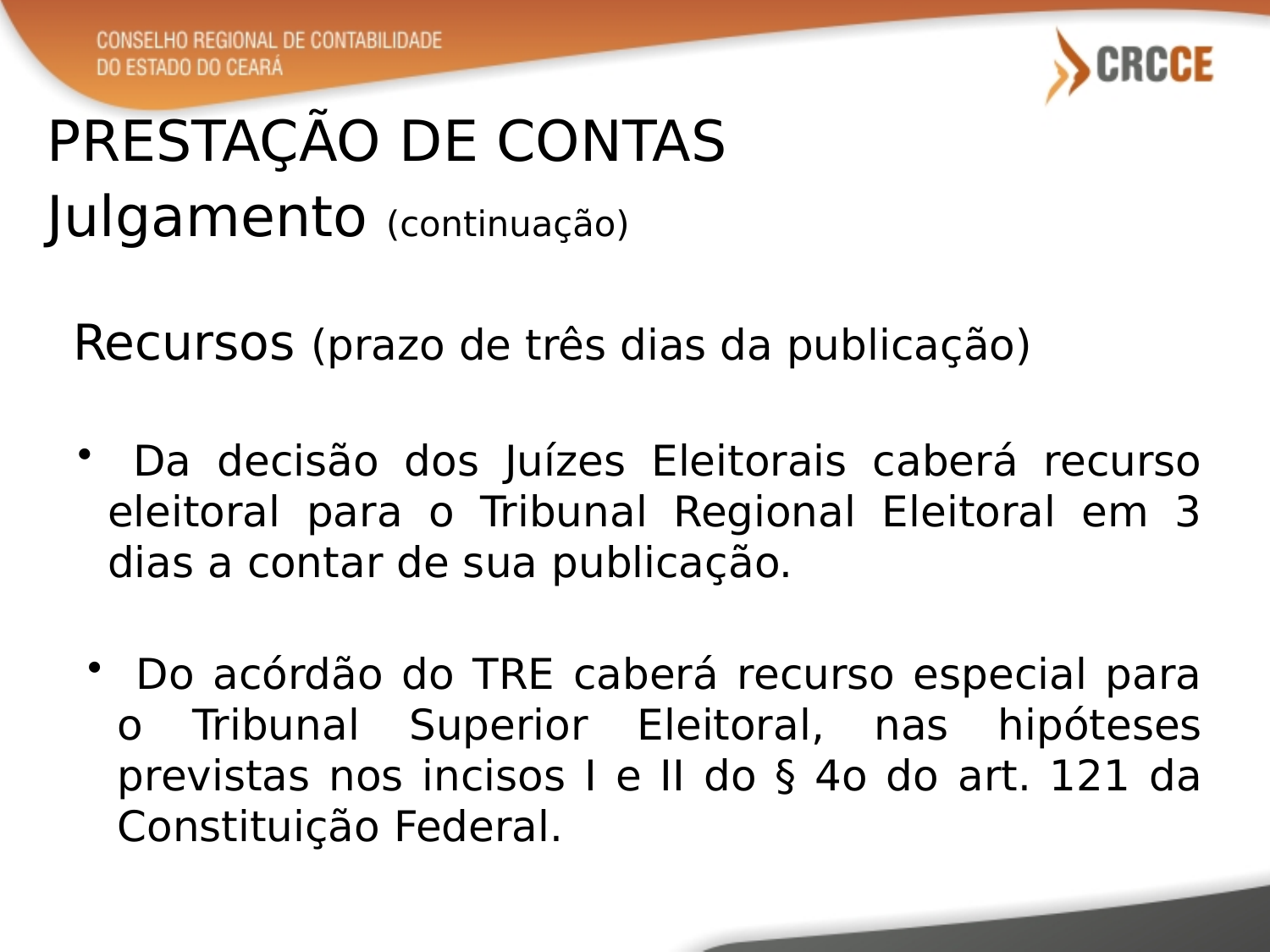

PRESTAÇÃO DE CONTAS
Julgamento (continuação)
 Recursos (prazo de três dias da publicação)
 Da decisão dos Juízes Eleitorais caberá recurso eleitoral para o Tribunal Regional Eleitoral em 3 dias a contar de sua publicação.
 Do acórdão do TRE caberá recurso especial para o Tribunal Superior Eleitoral, nas hipóteses previstas nos incisos I e II do § 4o do art. 121 da Constituição Federal.